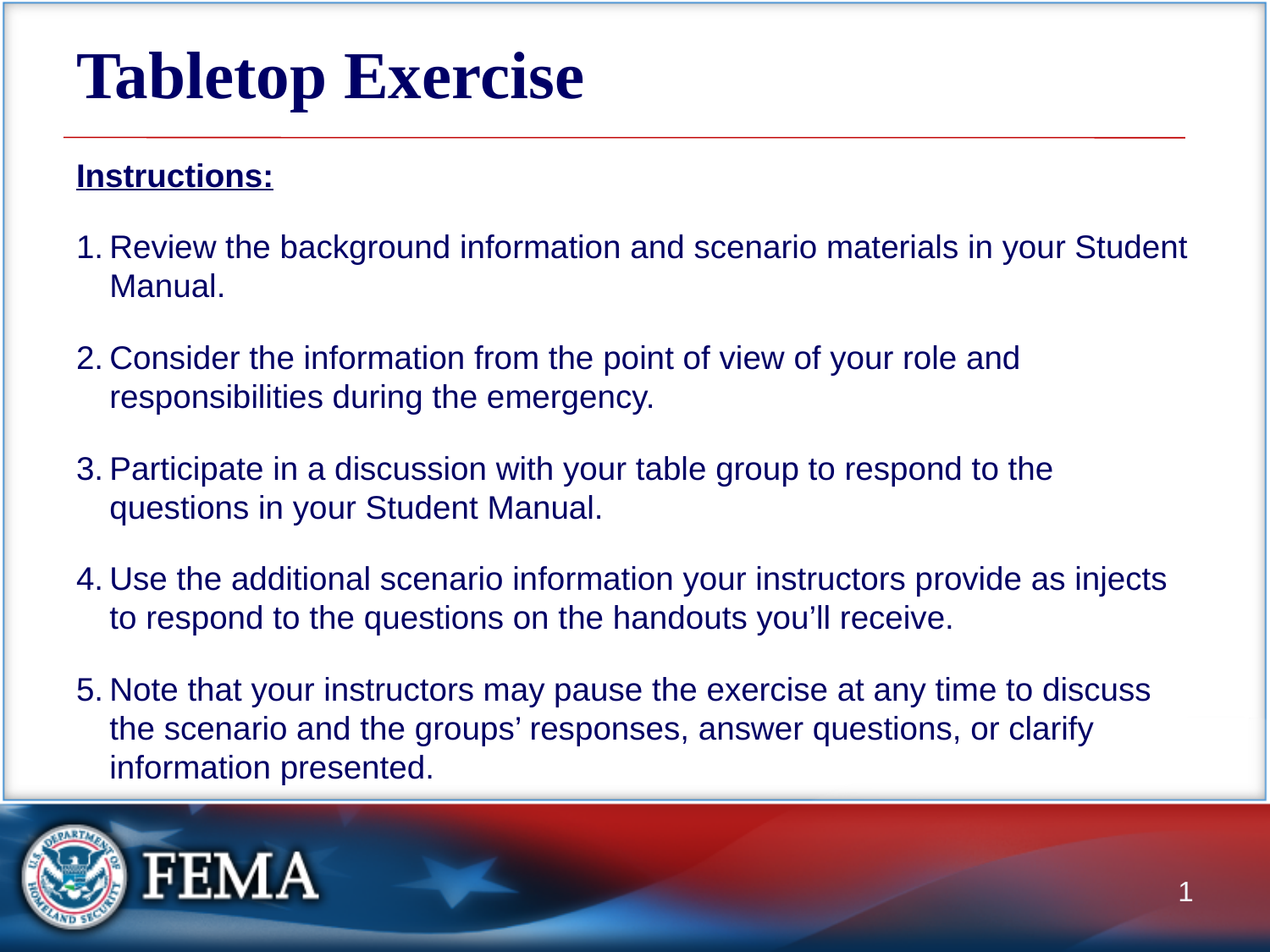

# Tabletop Exercise
Instructions:
Review the background information and scenario materials in your Student Manual.
Consider the information from the point of view of your role and responsibilities during the emergency.
Participate in a discussion with your table group to respond to the questions in your Student Manual.
Use the additional scenario information your instructors provide as injects to respond to the questions on the handouts you’ll receive.
Note that your instructors may pause the exercise at any time to discuss the scenario and the groups’ responses, answer questions, or clarify information presented.
1